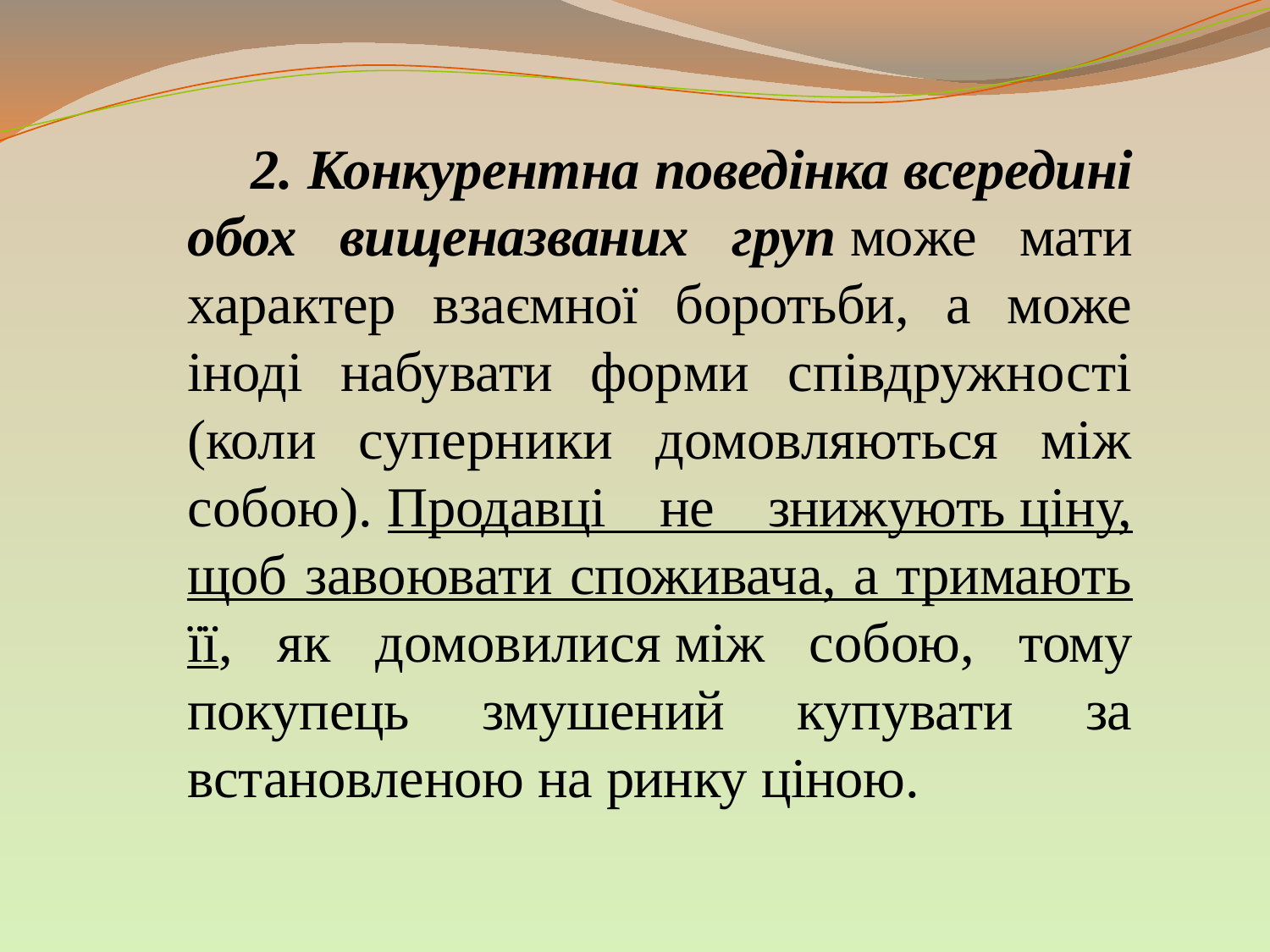

2. Конкурентна поведінка всередині обох вищеназваних груп може мати характер взаємної боротьби, а може іноді набувати форми співдружності (коли суперники домовляються між собою). Продавці не знижують ціну, щоб завоювати споживача, а тримають її, як домовилися між собою, тому покупець змушений купувати за встановленою на ринку ціною.